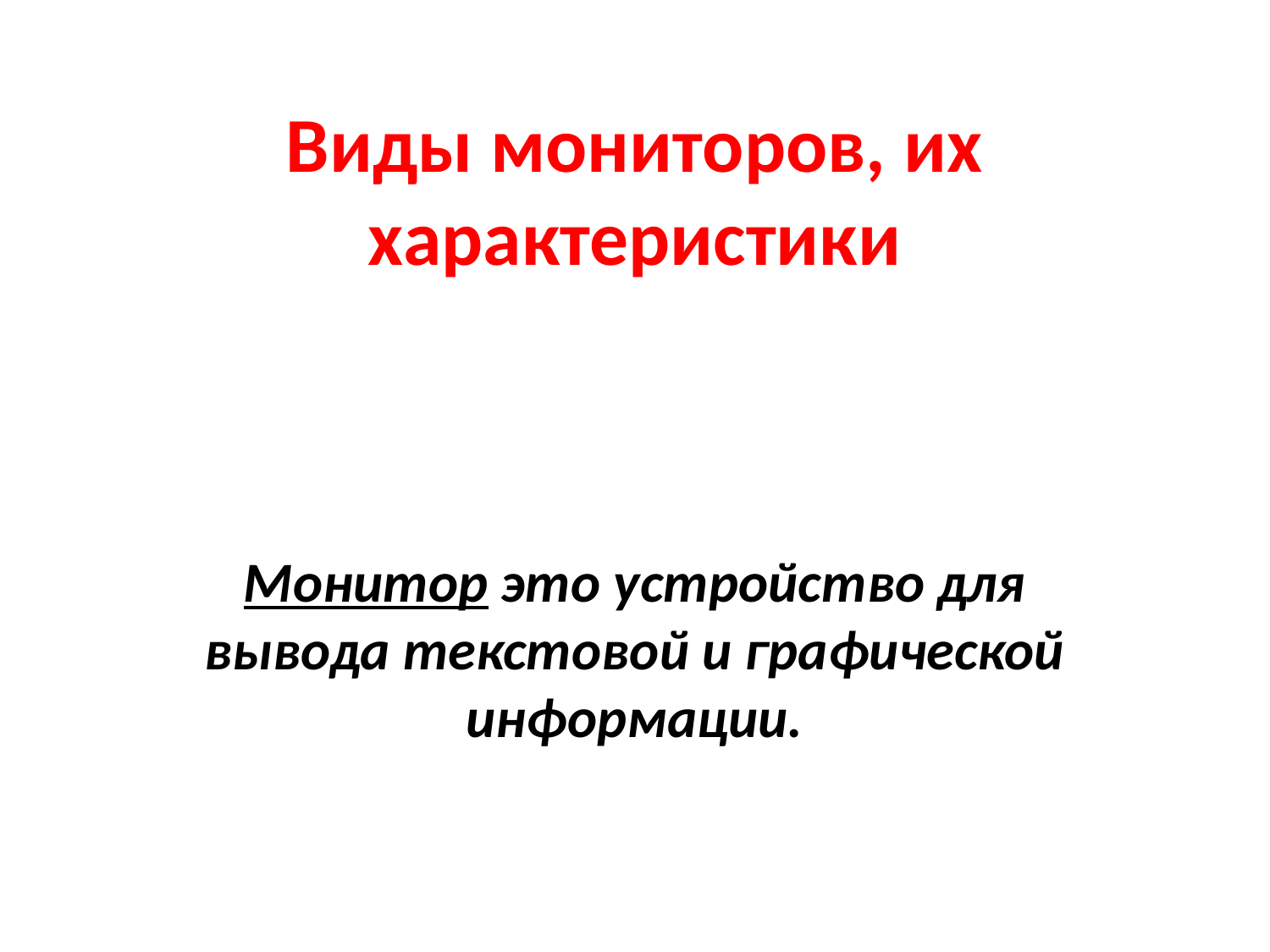

# Виды мониторов, их характеристики
Монитор это устройство для вывода текстовой и графической информации.